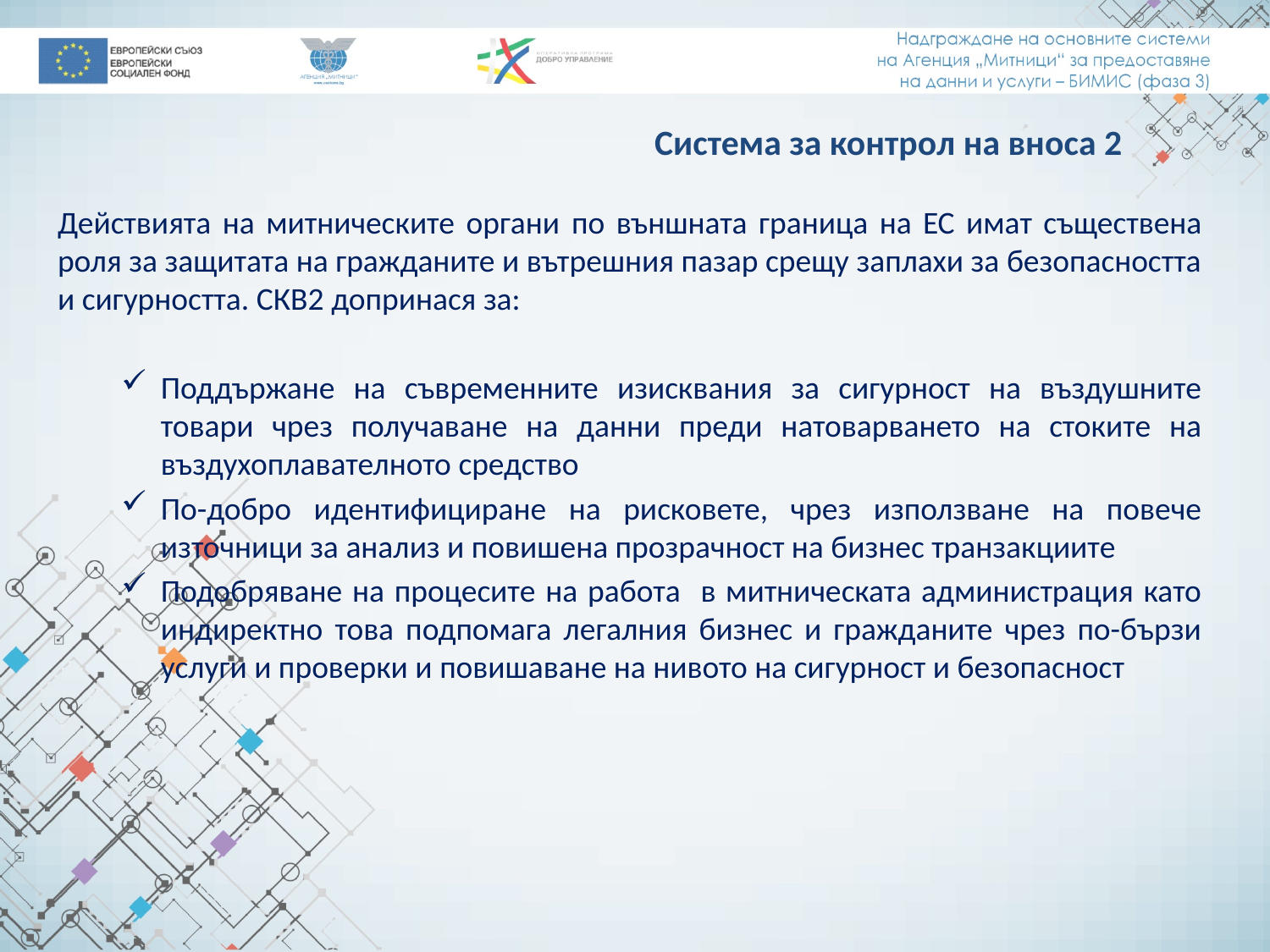

# Система за контрол на вноса 2
Действията на митническите органи по външната граница на ЕС имат съществена роля за защитата на гражданите и вътрешния пазар срещу заплахи за безопасността и сигурността. СКВ2 допринася за:

Поддържане на съвременните изисквания за сигурност на въздушните товари чрез получаване на данни преди натоварването на стоките на въздухоплавателното средство
По-добро идентифициране на рисковете, чрез използване на повече източници за анализ и повишена прозрачност на бизнес транзакциите
Подобряване на процесите на работа  в митническата администрация като индиректно това подпомага легалния бизнес и гражданите чрез по-бързи услуги и проверки и повишаване на нивото на сигурност и безопасност